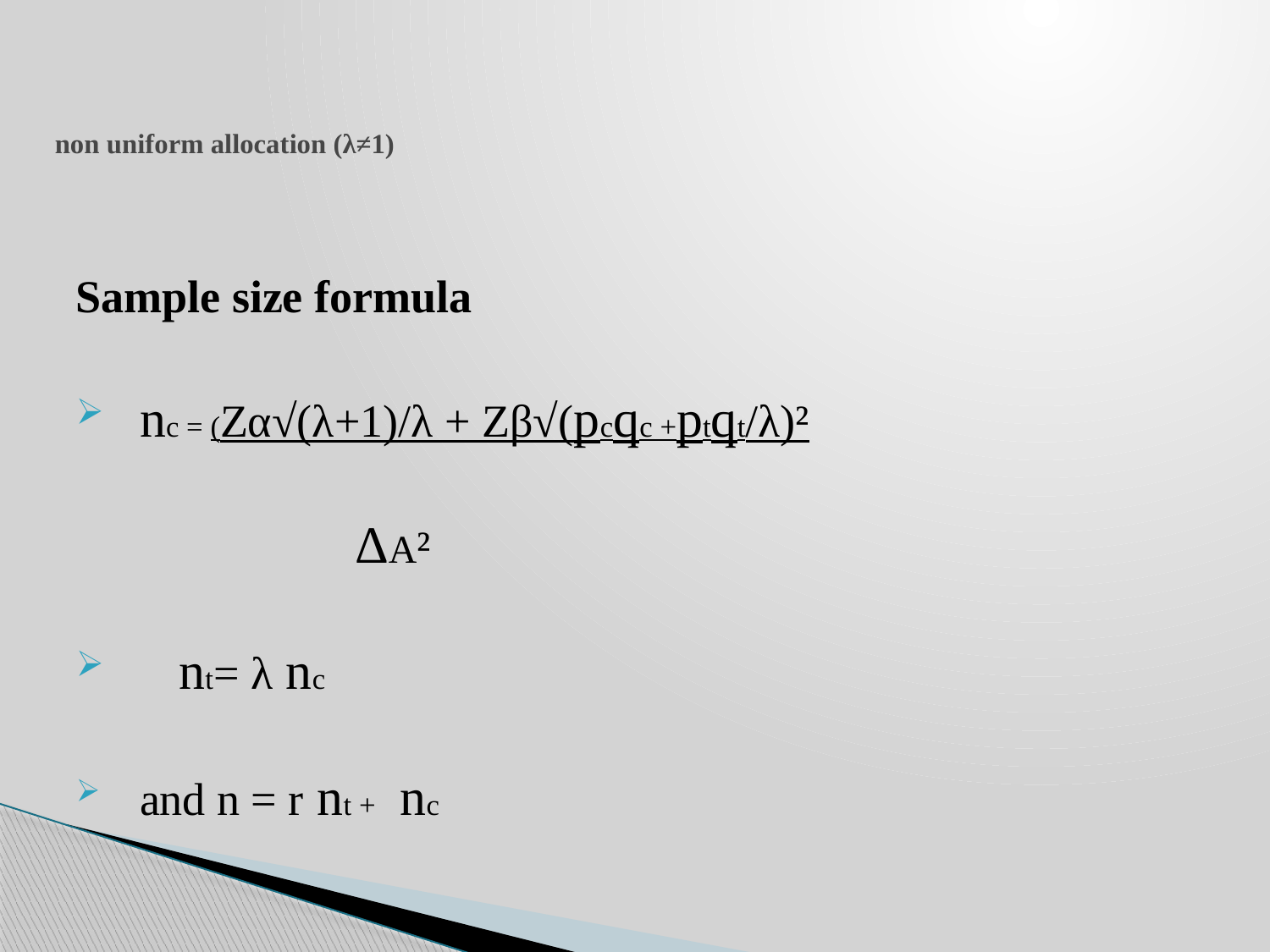

# non uniform allocation (λ≠1)
Sample size formula
nc = (Zα√(λ+1)/λ + Zβ√(pcqc +ptqt/λ)²
                     	     ΔA²
   nt= λ nc
and n = r nt +  nc